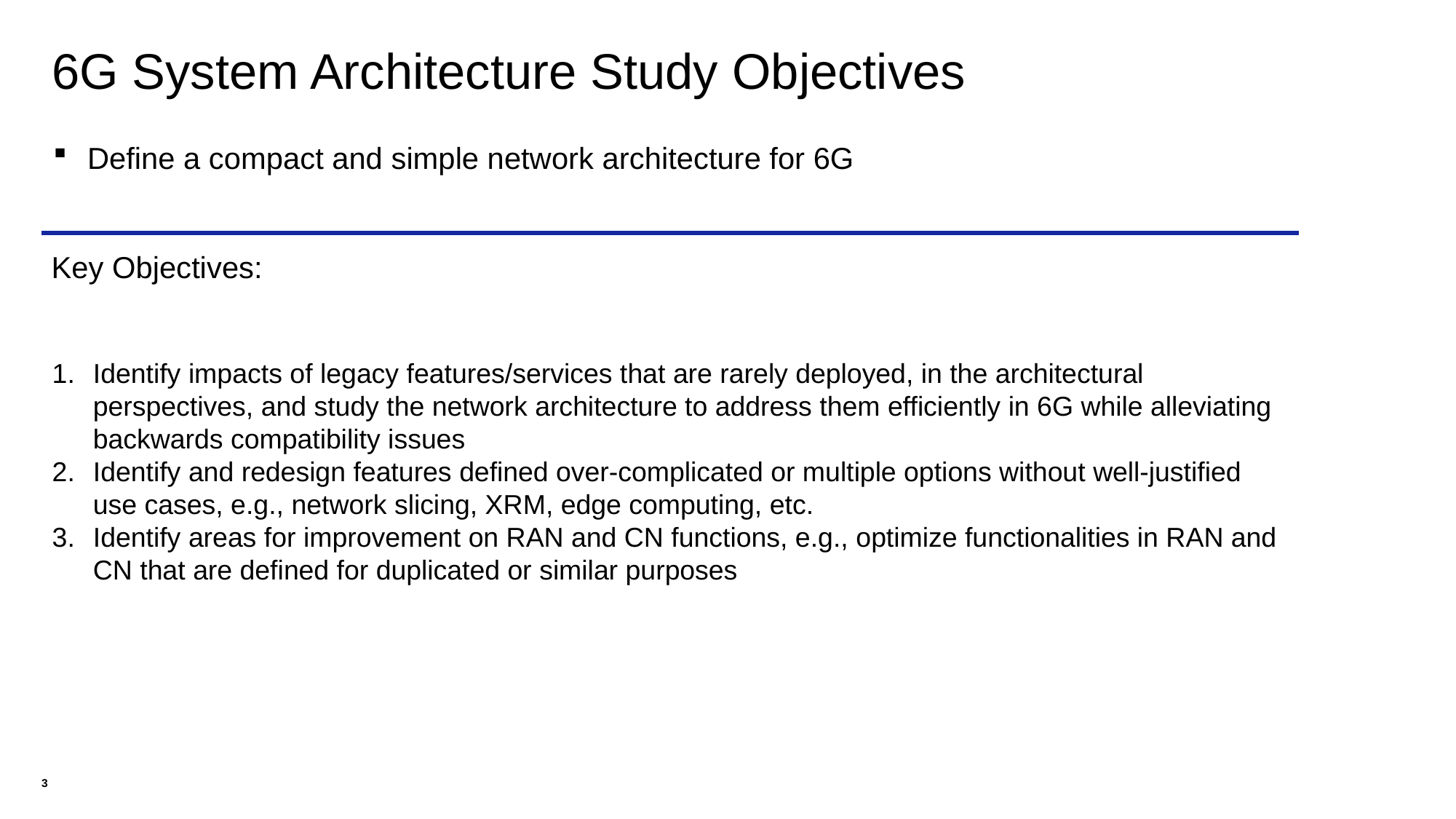

6G System Architecture Study Objectives
Define a compact and simple network architecture for 6G
Key Objectives:
Identify impacts of legacy features/services that are rarely deployed, in the architectural perspectives, and study the network architecture to address them efficiently in 6G while alleviating backwards compatibility issues
Identify and redesign features defined over-complicated or multiple options without well-justified use cases, e.g., network slicing, XRM, edge computing, etc.
Identify areas for improvement on RAN and CN functions, e.g., optimize functionalities in RAN and CN that are defined for duplicated or similar purposes